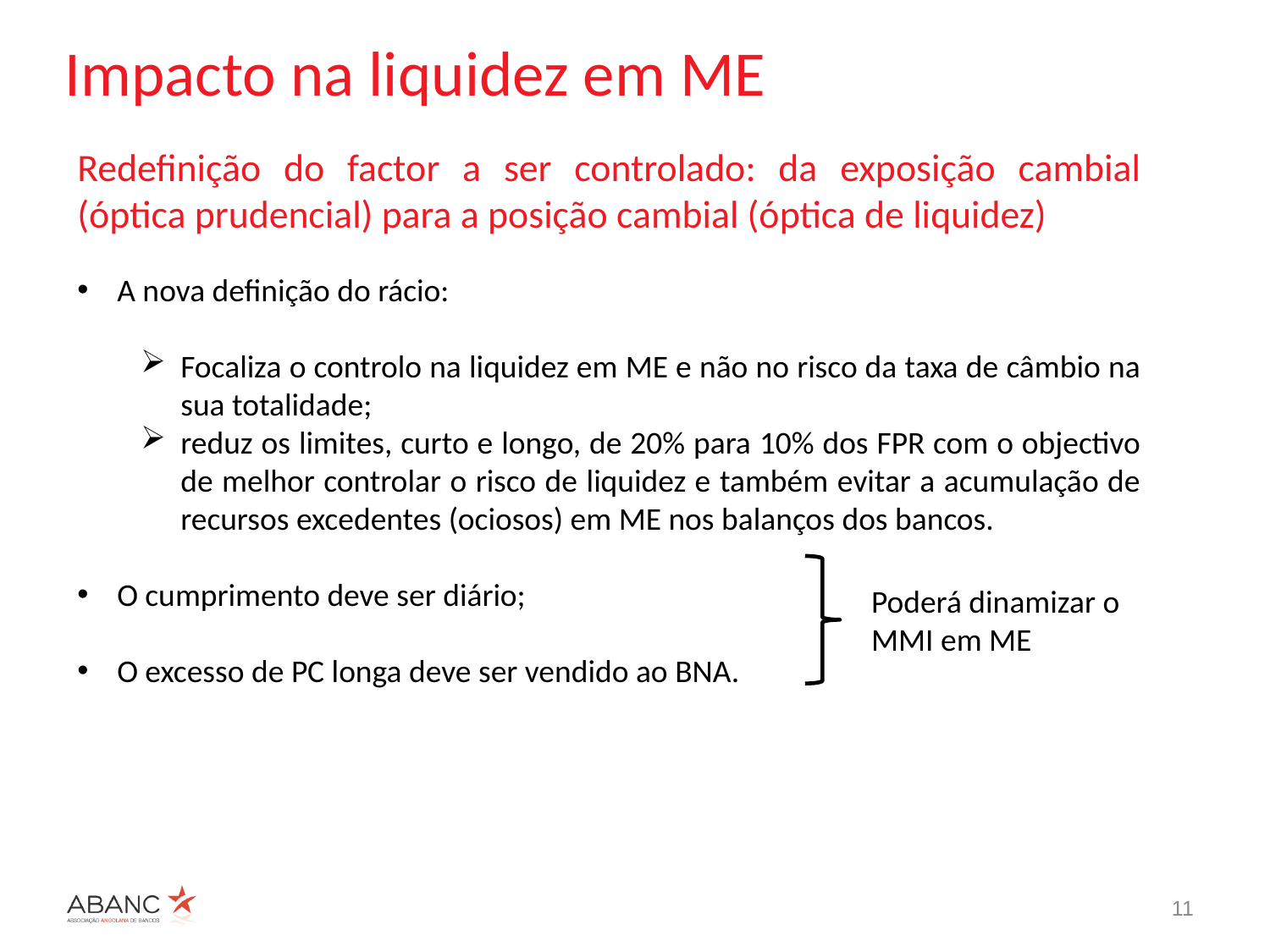

Impacto na liquidez em ME
Redefinição do factor a ser controlado: da exposição cambial (óptica prudencial) para a posição cambial (óptica de liquidez)

A nova definição do rácio:

Focaliza o controlo na liquidez em ME e não no risco da taxa de câmbio na sua totalidade;
reduz os limites, curto e longo, de 20% para 10% dos FPR com o objectivo de melhor controlar o risco de liquidez e também evitar a acumulação de recursos excedentes (ociosos) em ME nos balanços dos bancos.

O cumprimento deve ser diário;

O excesso de PC longa deve ser vendido ao BNA.

Poderá dinamizar o MMI em ME
11